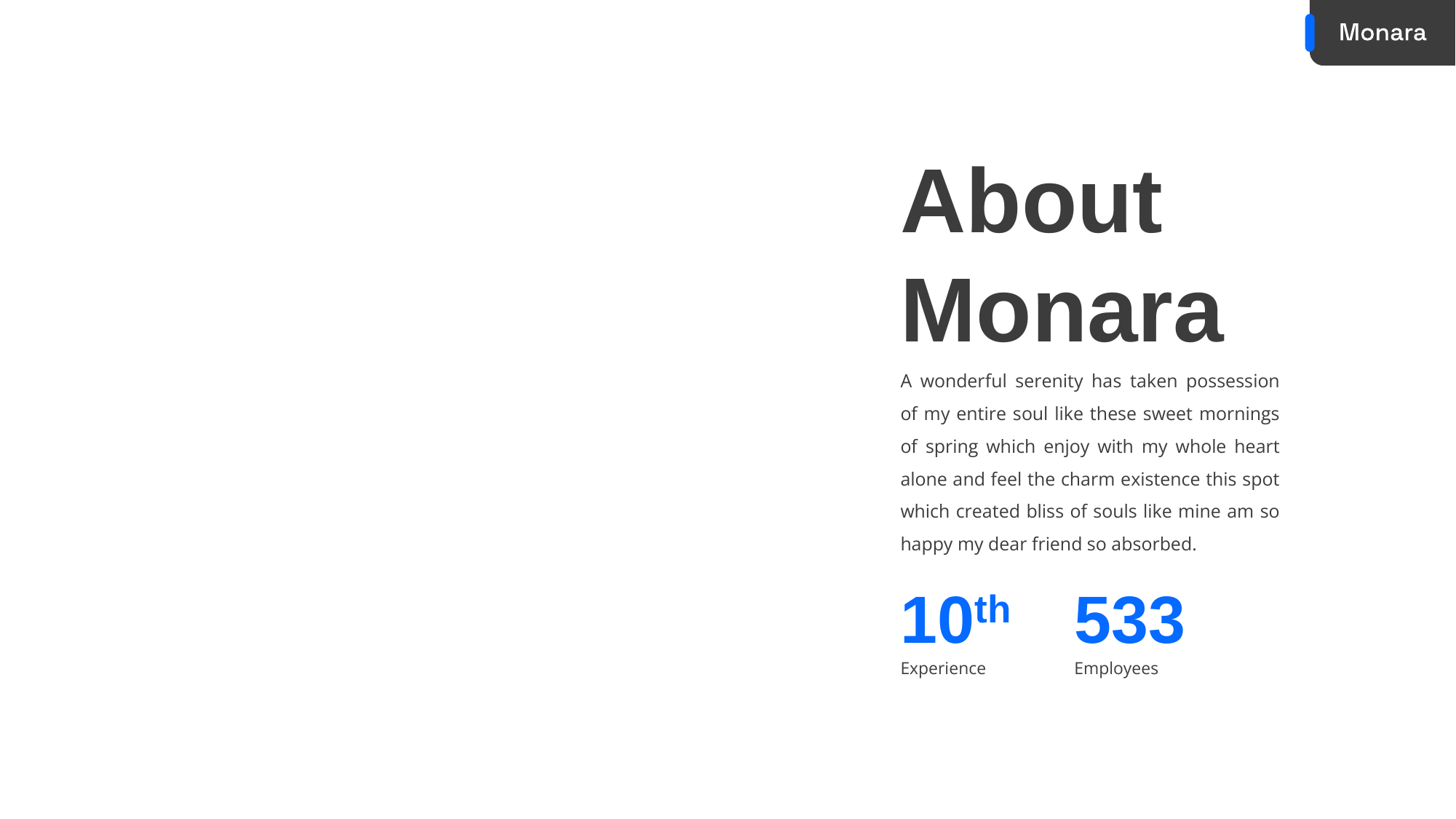

# About Monara
A wonderful serenity has taken possession of my entire soul like these sweet mornings of spring which enjoy with my whole heart alone and feel the charm existence this spot which created bliss of souls like mine am so happy my dear friend so absorbed.
10th
533
Experience
Employees